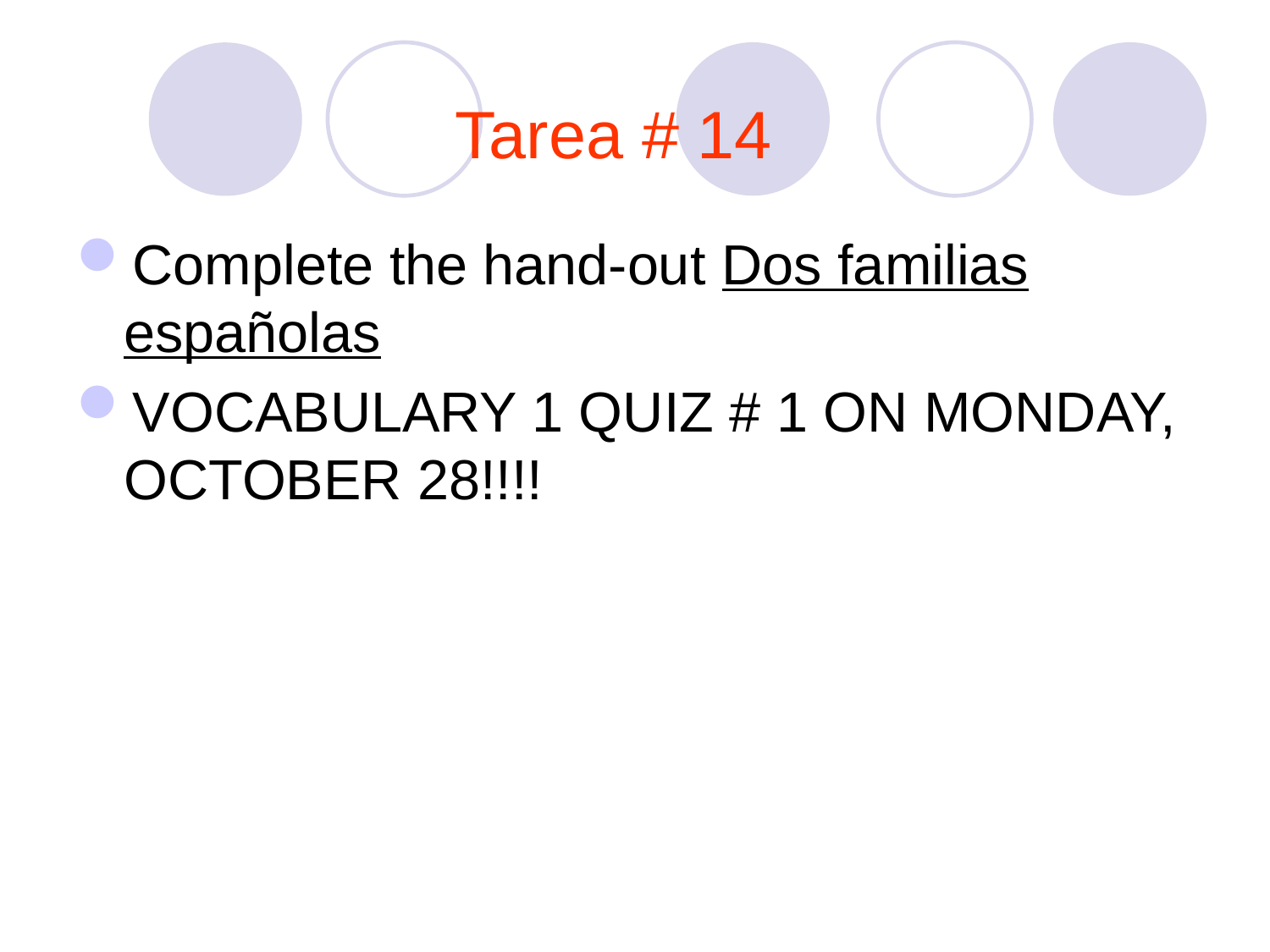

Tarea # 14
Complete the hand-out Dos familias españolas
VOCABULARY 1 QUIZ # 1 ON MONDAY, OCTOBER 28!!!!